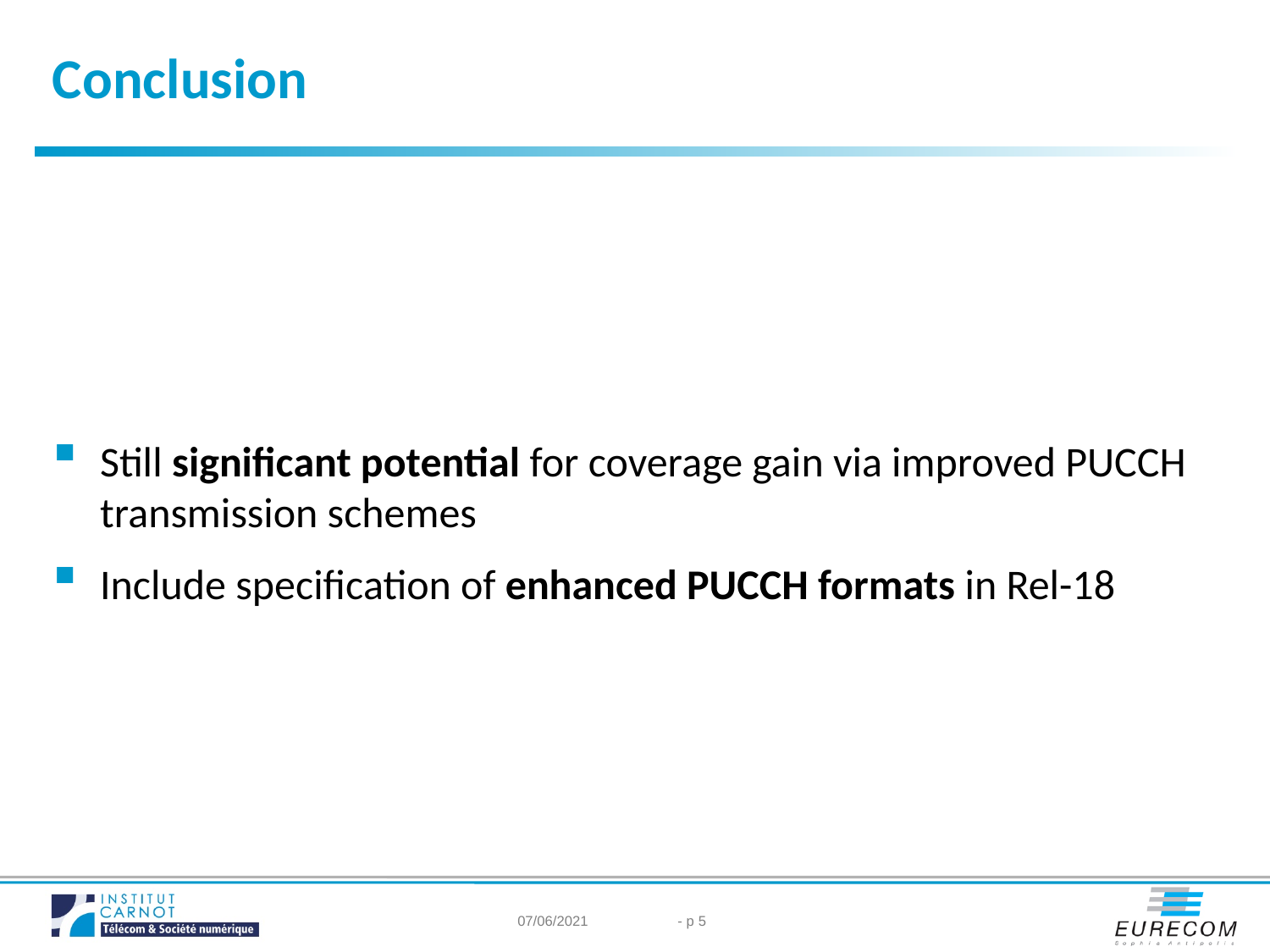

# Conclusion
Still significant potential for coverage gain via improved PUCCH transmission schemes
Include specification of enhanced PUCCH formats in Rel-18
07/06/2021
- p 5